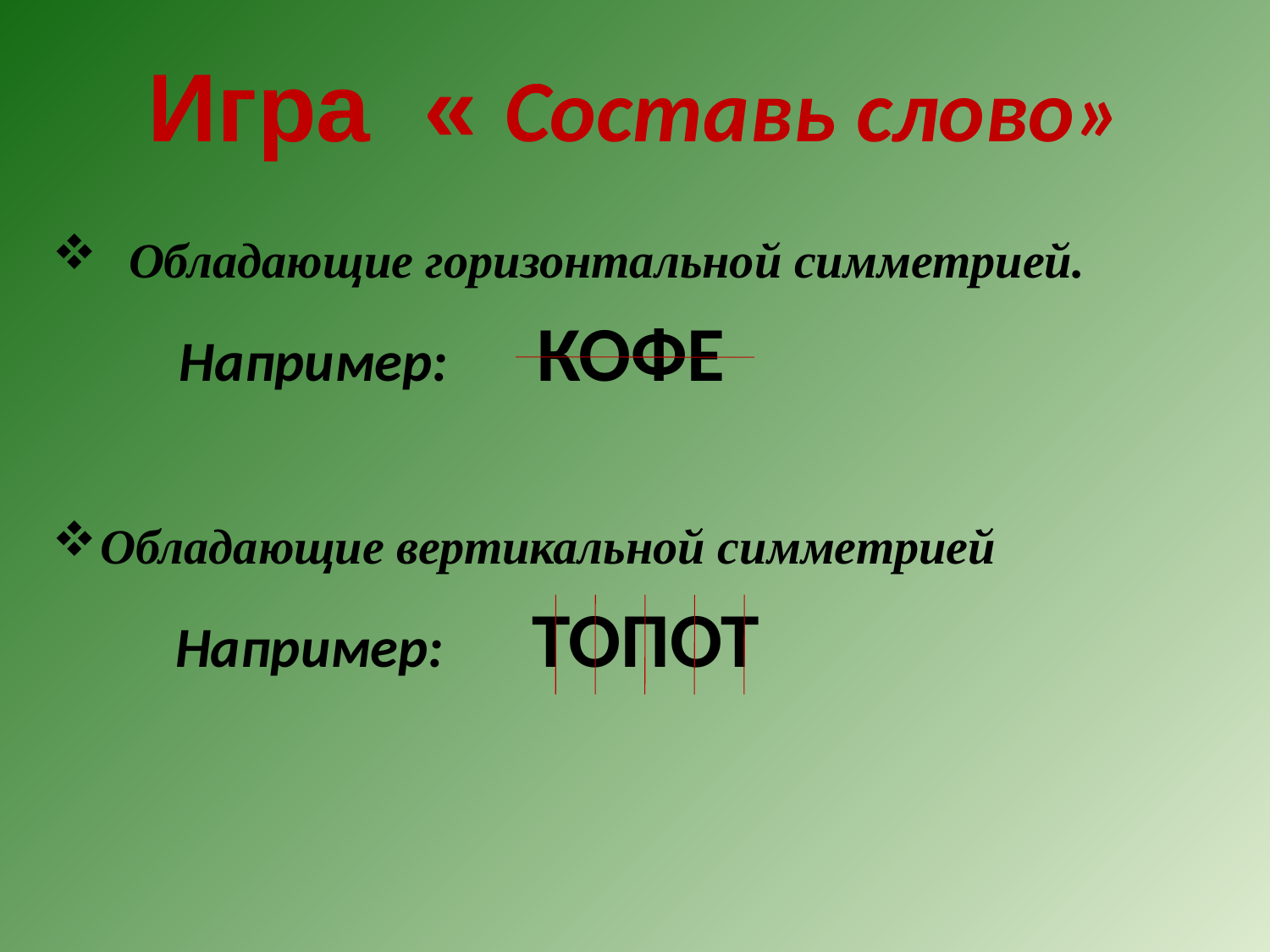

# Игра  « Составь слово»
Обладающие горизонтальной симметрией.
          Например:       КОФЕ

Обладающие вертикальной симметрией
       Например:     ТОПОТ